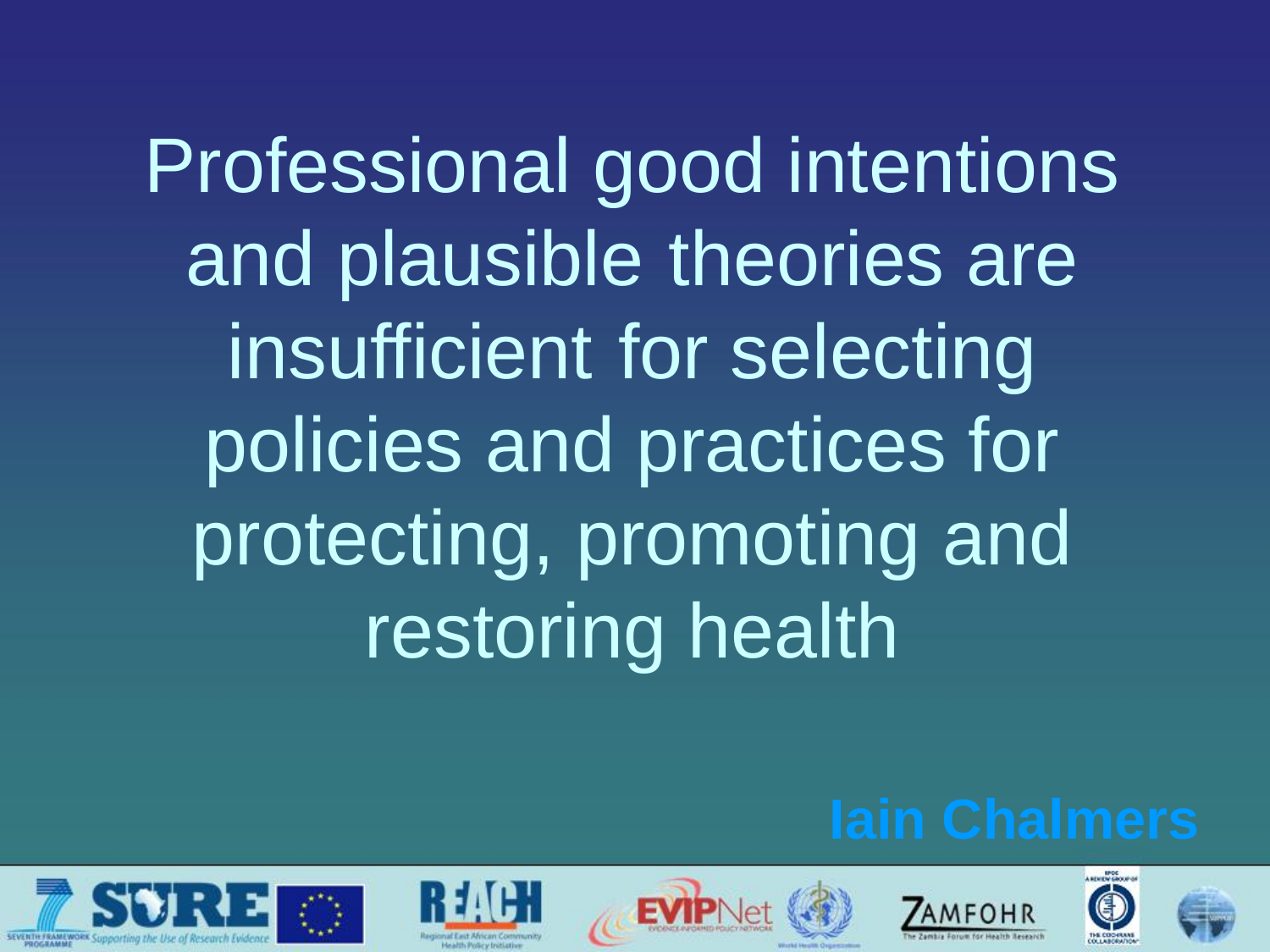

# Professional good intentions and plausible theories are insufficient for selecting policies and practices for protecting, promoting and restoring health
Iain Chalmers